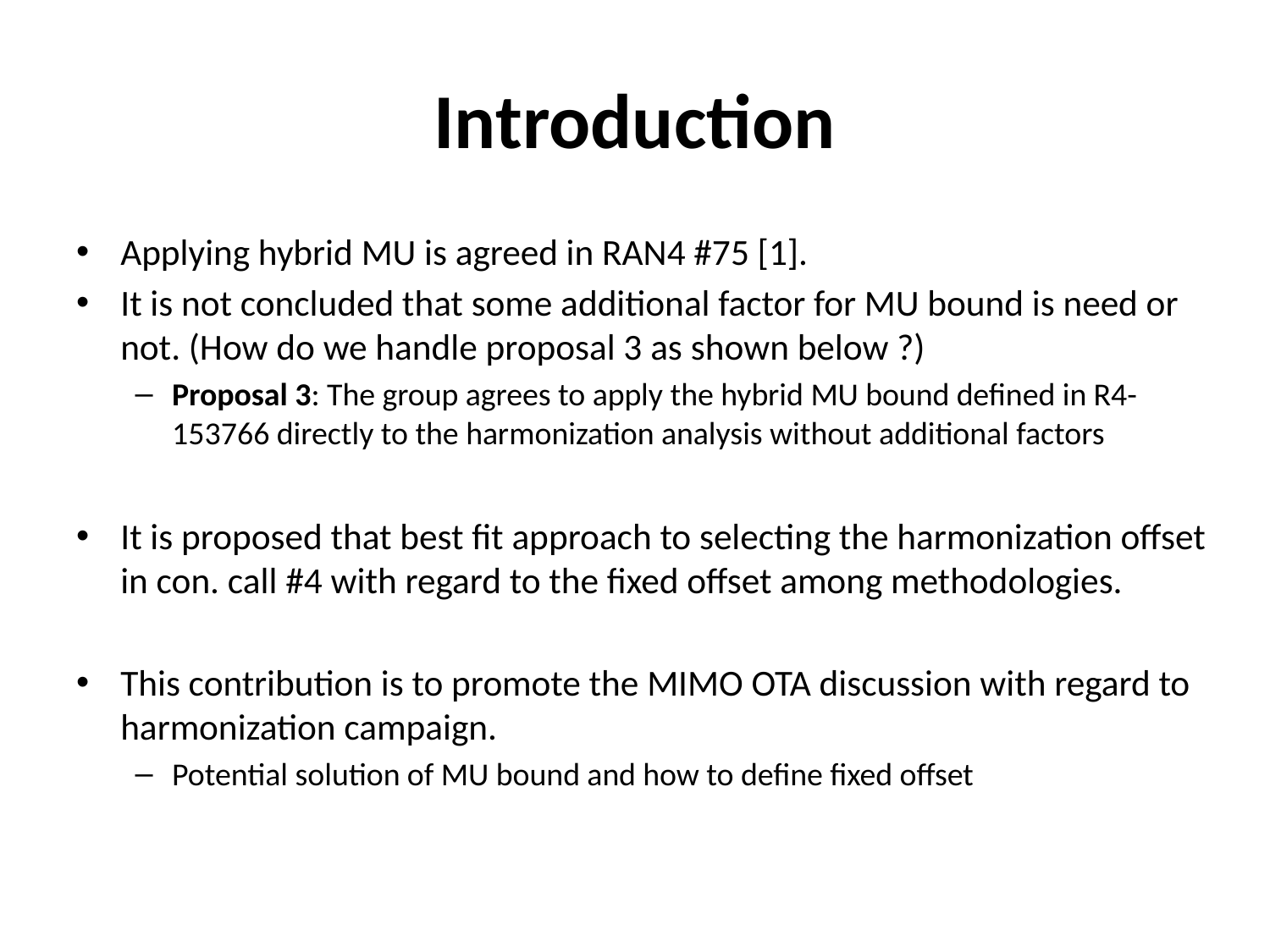

# Introduction
Applying hybrid MU is agreed in RAN4 #75 [1].
It is not concluded that some additional factor for MU bound is need or not. (How do we handle proposal 3 as shown below ?)
Proposal 3: The group agrees to apply the hybrid MU bound defined in R4-153766 directly to the harmonization analysis without additional factors

It is proposed that best fit approach to selecting the harmonization offset in con. call #4 with regard to the fixed offset among methodologies.

This contribution is to promote the MIMO OTA discussion with regard to harmonization campaign.
Potential solution of MU bound and how to define fixed offset